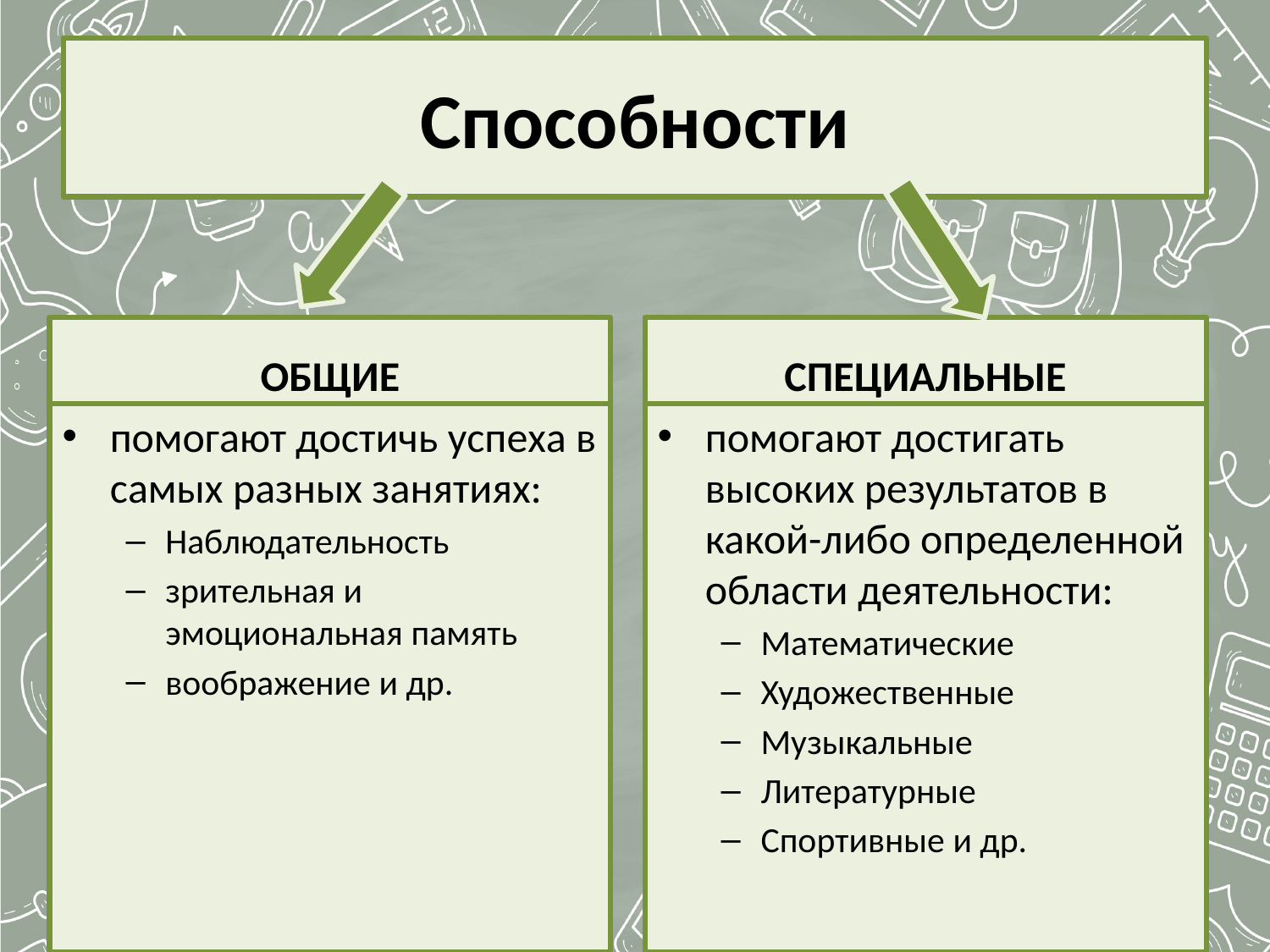

# Способности

ОБЩИЕ
СПЕЦИАЛЬНЫЕ
помогают достичь успеха в самых разных занятиях:
Наблюдательность
зрительная и эмоциональная память
воображение и др.
помогают достигать высоких результатов в какой-либо определенной области деятельности:
Математические
Художественные
Музыкальные
Литературные
Спортивные и др.